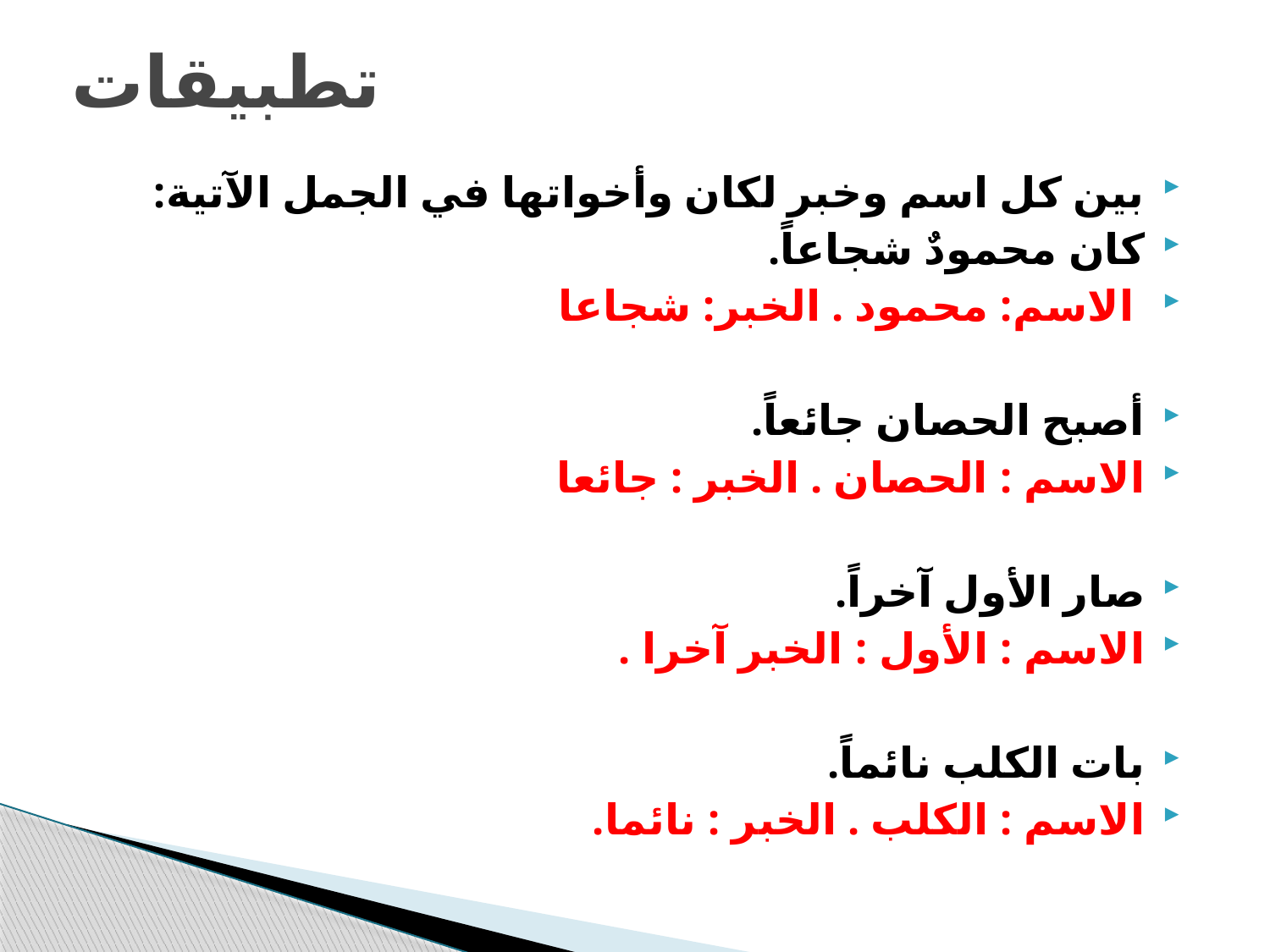

# تطبيقات
بين كل اسم وخبر لكان وأخواتها في الجمل الآتية:
كان محمودٌ شجاعاً.
 الاسم: محمود . الخبر: شجاعا

أصبح الحصان جائعاً.
الاسم : الحصان . الخبر : جائعا

صار الأول آخراً.
الاسم : الأول : الخبر آخرا .

بات الكلب نائماً.
الاسم : الكلب . الخبر : نائما.